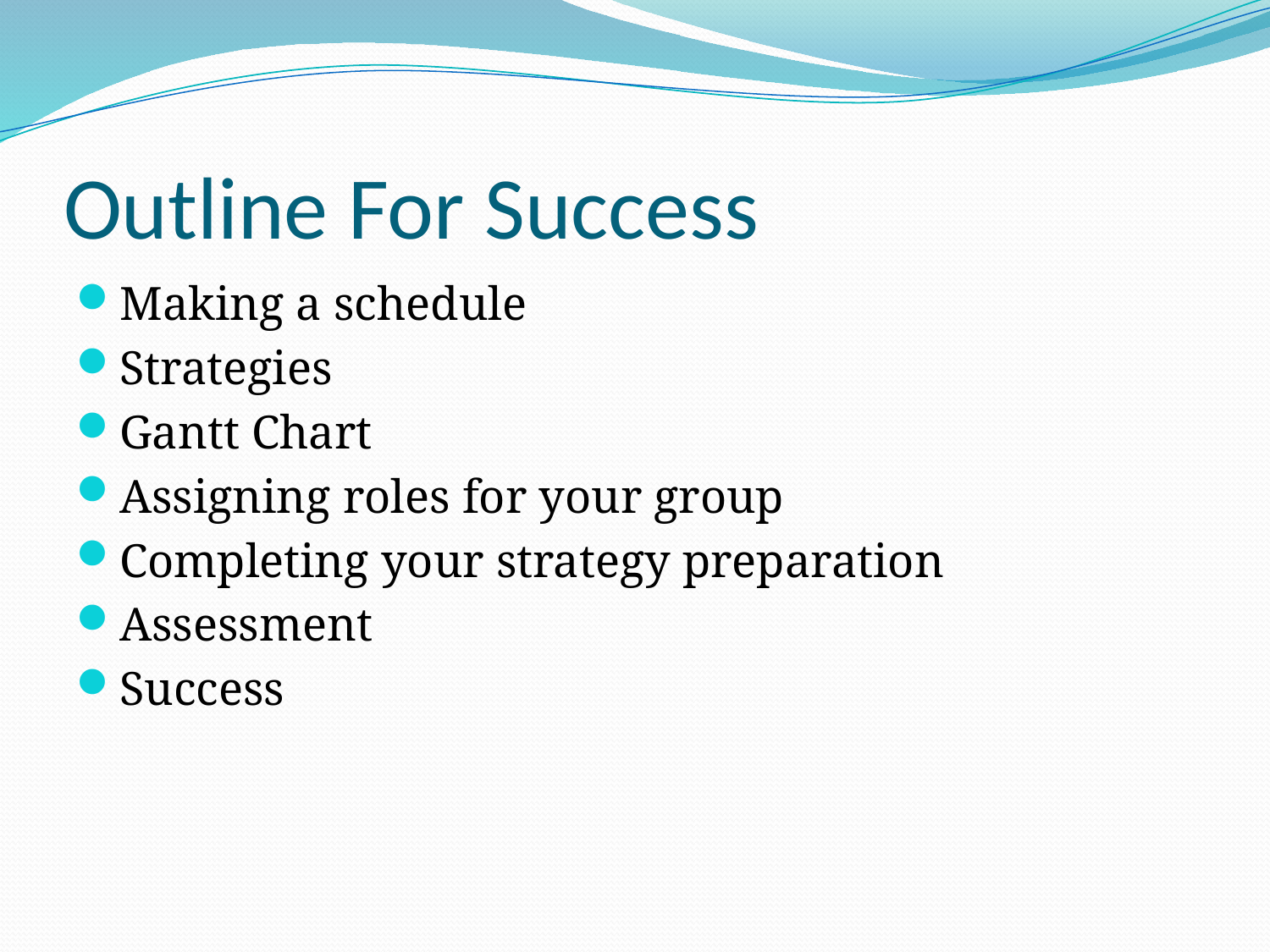

# Outline For Success
Making a schedule
Strategies
Gantt Chart
Assigning roles for your group
Completing your strategy preparation
Assessment
Success